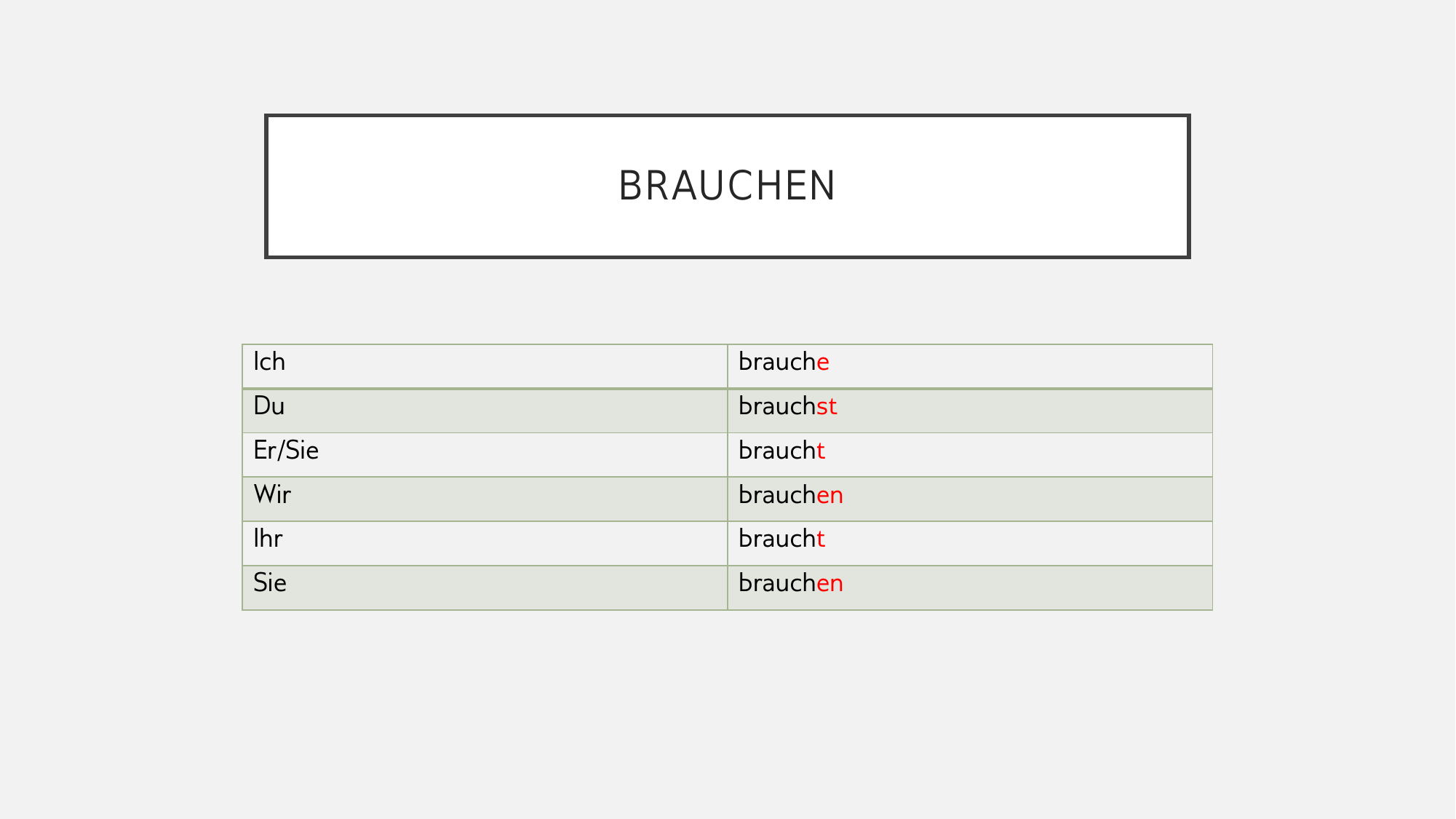

# Brauchen
| Ich | brauche |
| --- | --- |
| Du | brauchst |
| Er/Sie | braucht |
| Wir | brauchen |
| Ihr | braucht |
| Sie | brauchen |